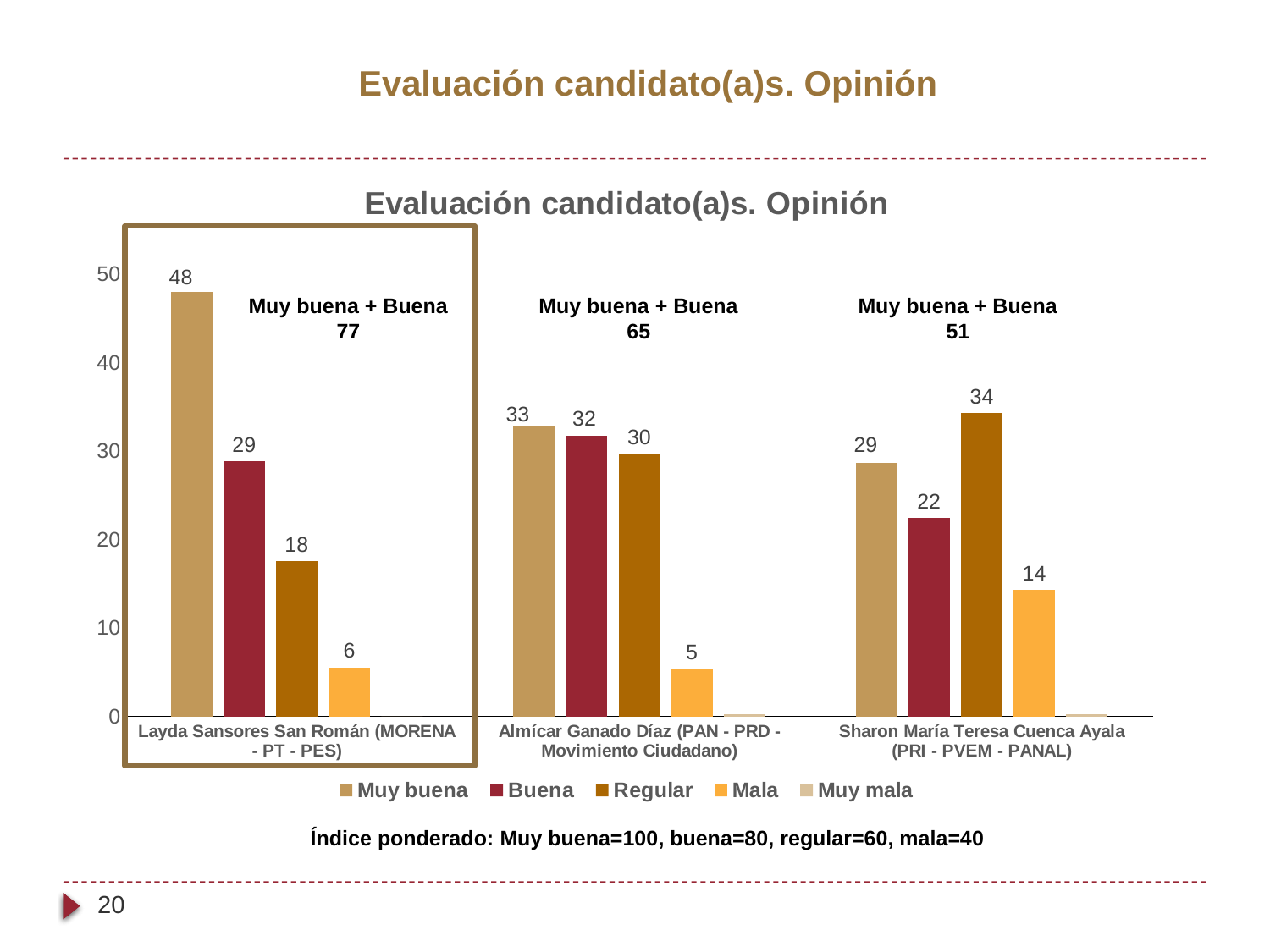

# Evaluación candidato(a)s. Opinión

### Chart: Evaluación candidato(a)s. Opinión

| Category | Muy buena | Buena | Regular | Mala | Muy mala |
|---|---|---|---|---|---|
| Layda Sansores San Román (MORENA - PT - PES) | 48.0 | 28.869565963745117 | 17.565217971801758 | 5.5652174949646 | 0.0 |
| Almícar Ganado Díaz (PAN - PRD - Movimiento Ciudadano) | 32.88288497924805 | 31.756755828857422 | 29.7297306060791 | 5.405405521392822 | 0.22522522509098053 |
| Sharon María Teresa Cuenca Ayala (PRI - PVEM - PANAL) | 28.699552536010742 | 22.421524047851562 | 34.304931640625 | 14.349776268005371 | 0.22421525418758392 |
Muy buena + Buena
77
Muy buena + Buena
65
Muy buena + Buena
51
Índice ponderado: Muy buena=100, buena=80, regular=60, mala=40
20